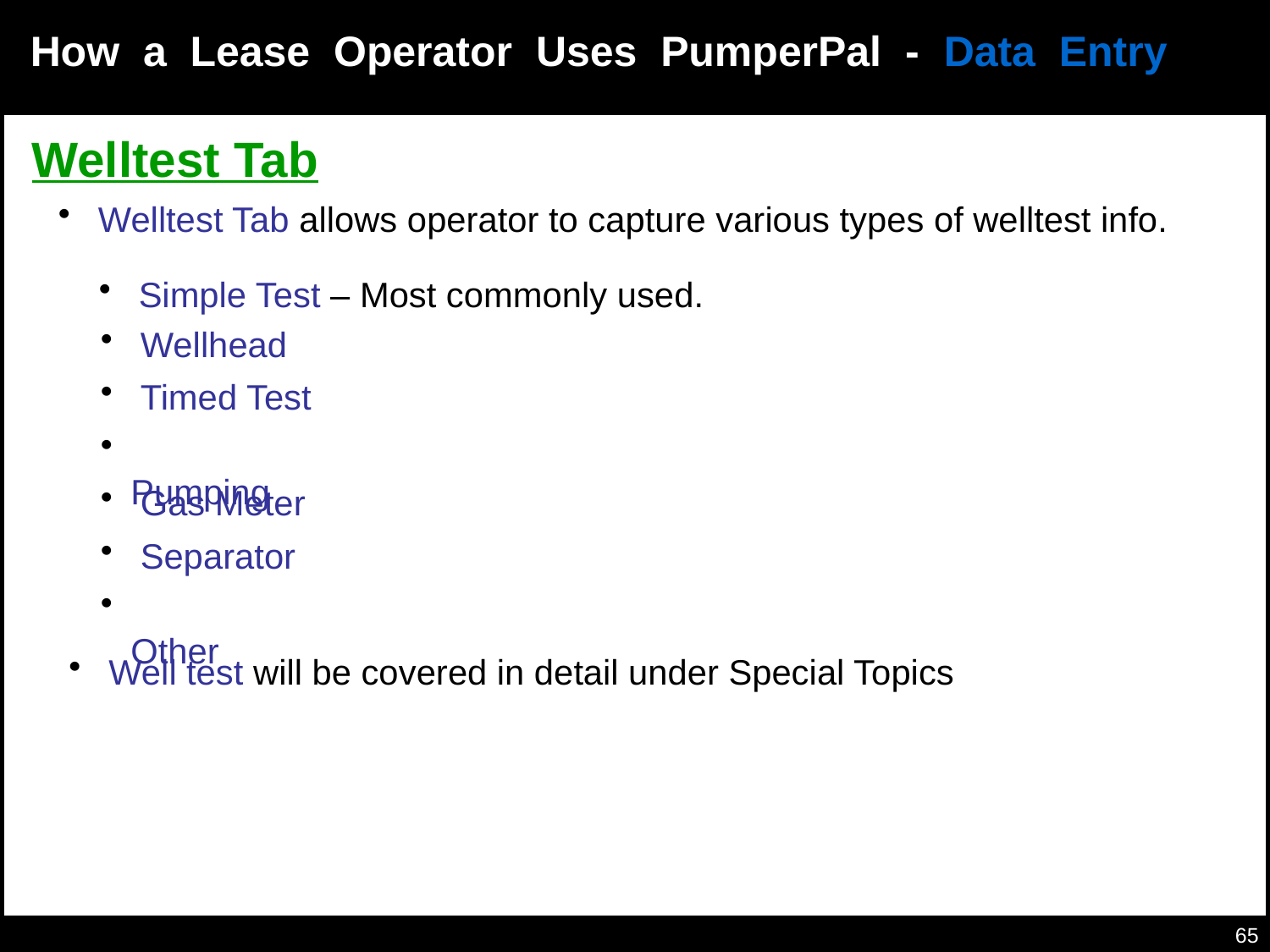

Welltest
How  a  Lease  Operator  Uses  PumperPal  -  Data  Entry
Welltest Tab
 Welltest Tab allows operator to capture various types of welltest info.
 Simple Test – Most commonly used.
 Wellhead
 Timed Test
 Pumping
 Gas Meter
 Separator
 Other
 Well test will be covered in detail under Special Topics